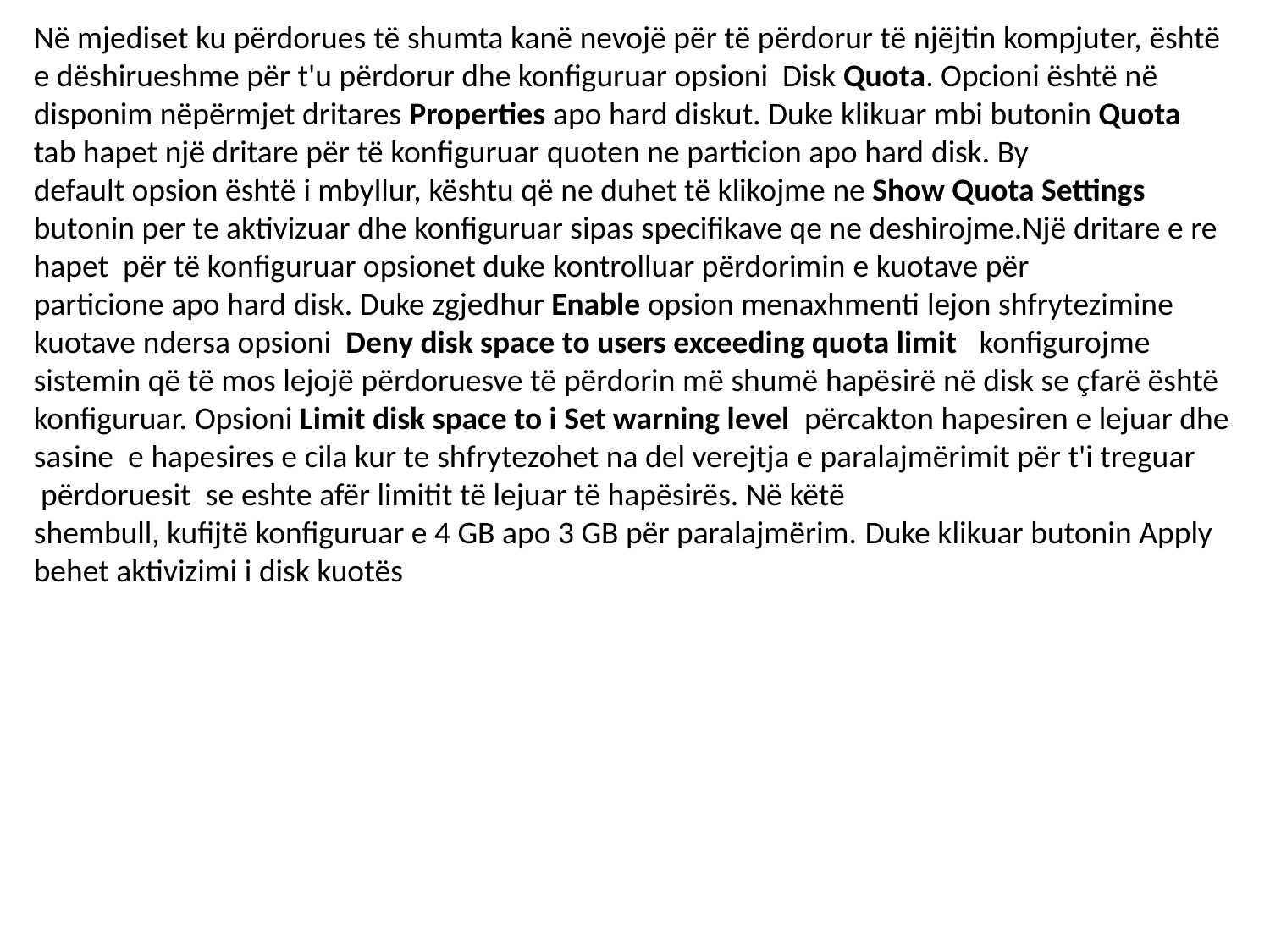

Në mjediset ku përdorues të shumta kanë nevojë për të përdorur të njëjtin kompjuter, është e dëshirueshme për t'u përdorur dhe konfiguruar opsioni  Disk Quota. Opcioni është në disponim nëpërmjet dritares Properties apo hard diskut. Duke klikuar mbi butonin Quota tab hapet një dritare për të konfiguruar quoten ne particion apo hard disk. By default opsion është i mbyllur, kështu që ne duhet të klikojme ne Show Quota Settings butonin per te aktivizuar dhe konfiguruar sipas specifikave qe ne deshirojme.Një dritare e re hapet  për të konfiguruar opsionet duke kontrolluar përdorimin e kuotave për particione apo hard disk. Duke zgjedhur Enable opsion menaxhmenti lejon shfrytezimine kuotave ndersa opsioni  Deny disk space to users exceeding quota limit   konfigurojme sistemin që të mos lejojë përdoruesve të përdorin më shumë hapësirë ​​në disk se çfarë është konfiguruar. Opsioni Limit disk space to i Set warning level  përcakton hapesiren e lejuar dhe sasine  e hapesires e cila kur te shfrytezohet na del verejtja e paralajmërimit për t'i treguar  përdoruesit  se eshte afër limitit të lejuar të hapësirës. Në këtë  shembull, kufijtë konfiguruar e 4 GB apo 3 GB për paralajmërim. Duke klikuar butonin Apply behet aktivizimi i disk kuotës